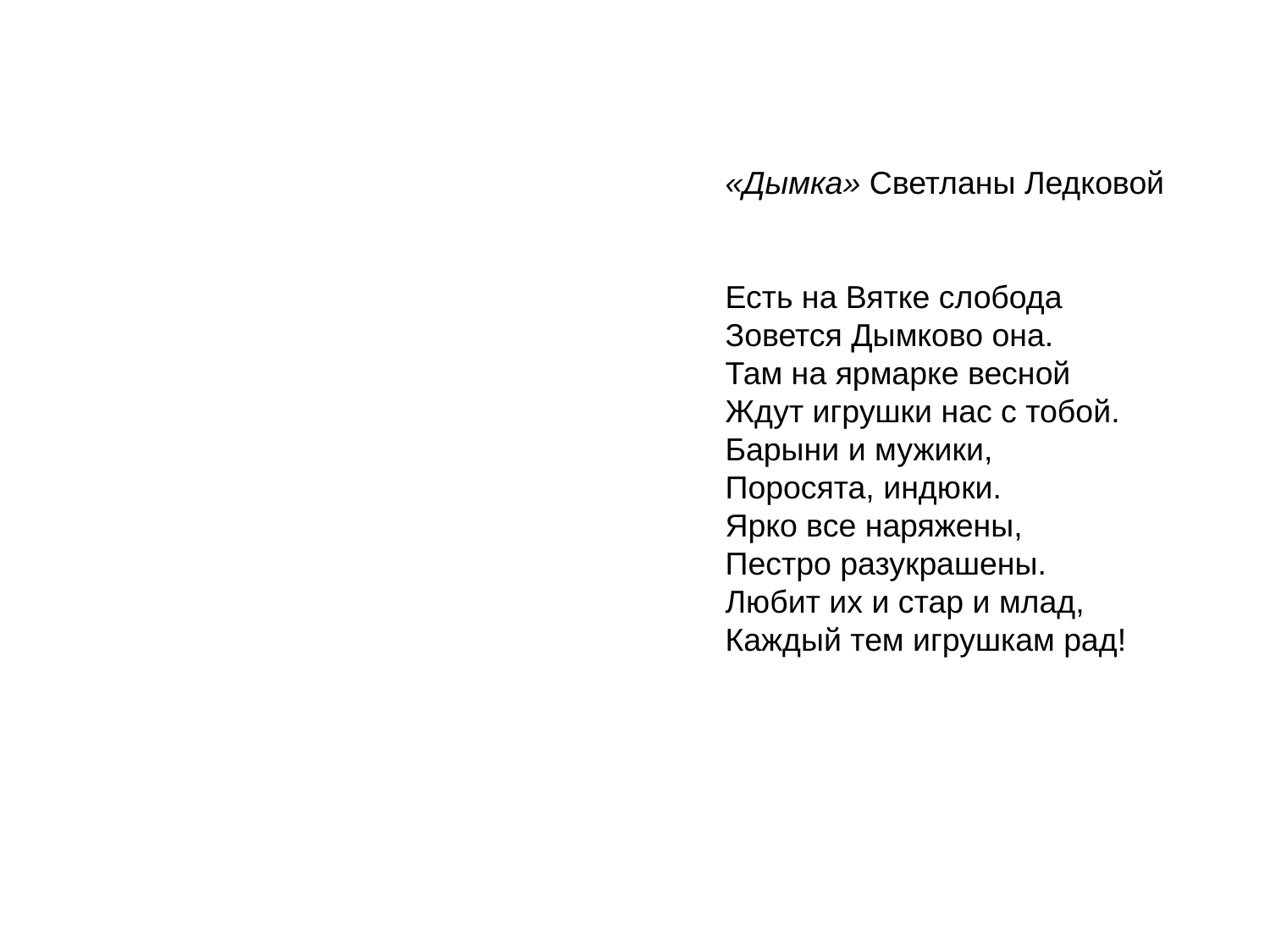

«Дымка» Светланы Ледковой

Есть на Вятке слобода
Зовется Дымково она.
Там на ярмарке весной
Ждут игрушки нас с тобой.
Барыни и мужики,
Поросята, индюки.
Ярко все наряжены,
Пестро разукрашены.
Любит их и стар и млад,
Каждый тем игрушкам рад!